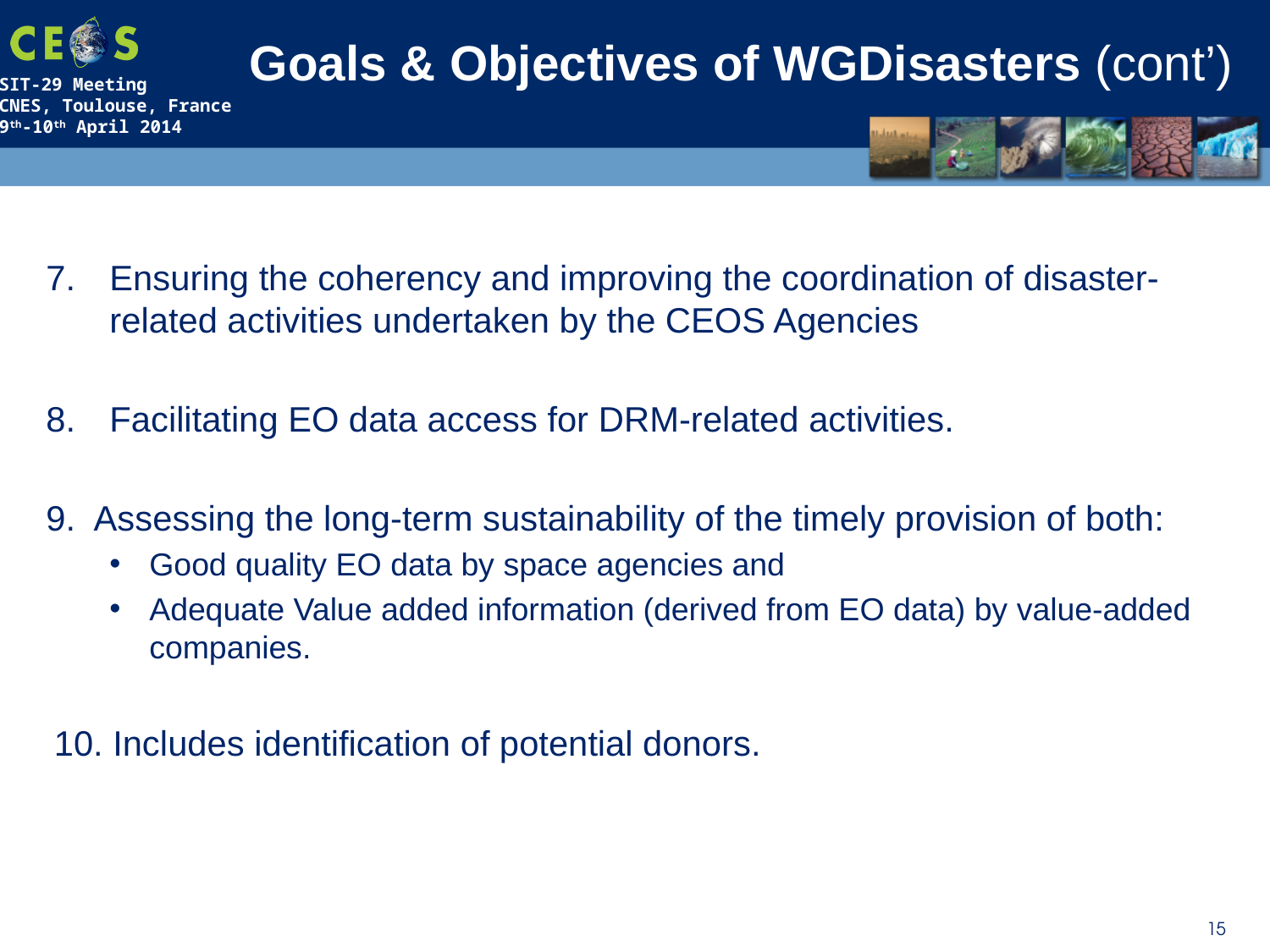

# Goals & Objectives of WGDisasters (cont’)

Ensuring the coherency and improving the coordination of disaster-related activities undertaken by the CEOS Agencies

Facilitating EO data access for DRM-related activities.

Assessing the long-term sustainability of the timely provision of both:
Good quality EO data by space agencies and
Adequate Value added information (derived from EO data) by value-added companies.

10. Includes identification of potential donors.

15